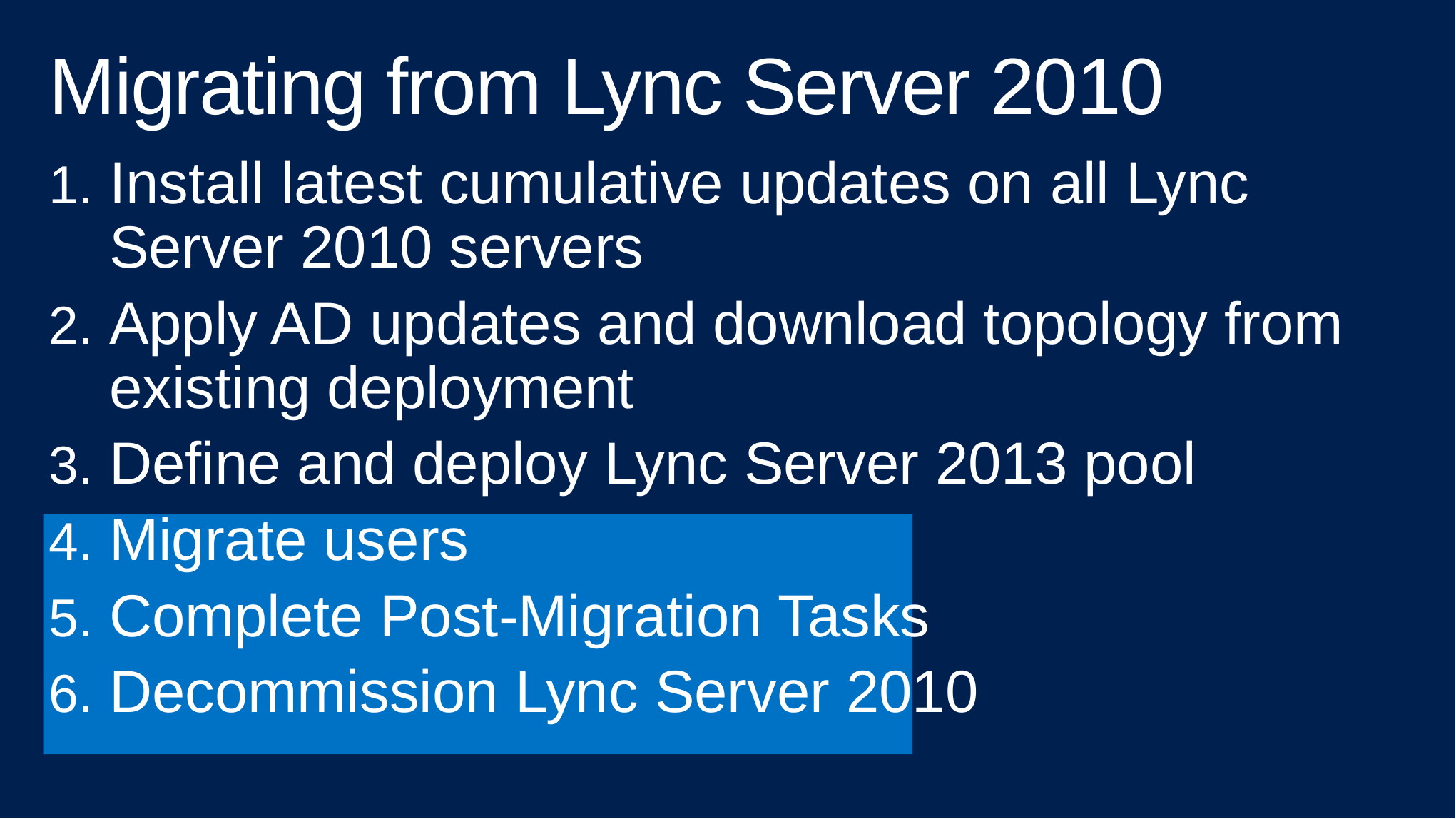

# Migrating from Lync Server 2010
Install latest cumulative updates on all Lync Server 2010 servers
Apply AD updates and download topology from existing deployment
Define and deploy Lync Server 2013 pool
Migrate users
Complete Post-Migration Tasks
Decommission Lync Server 2010